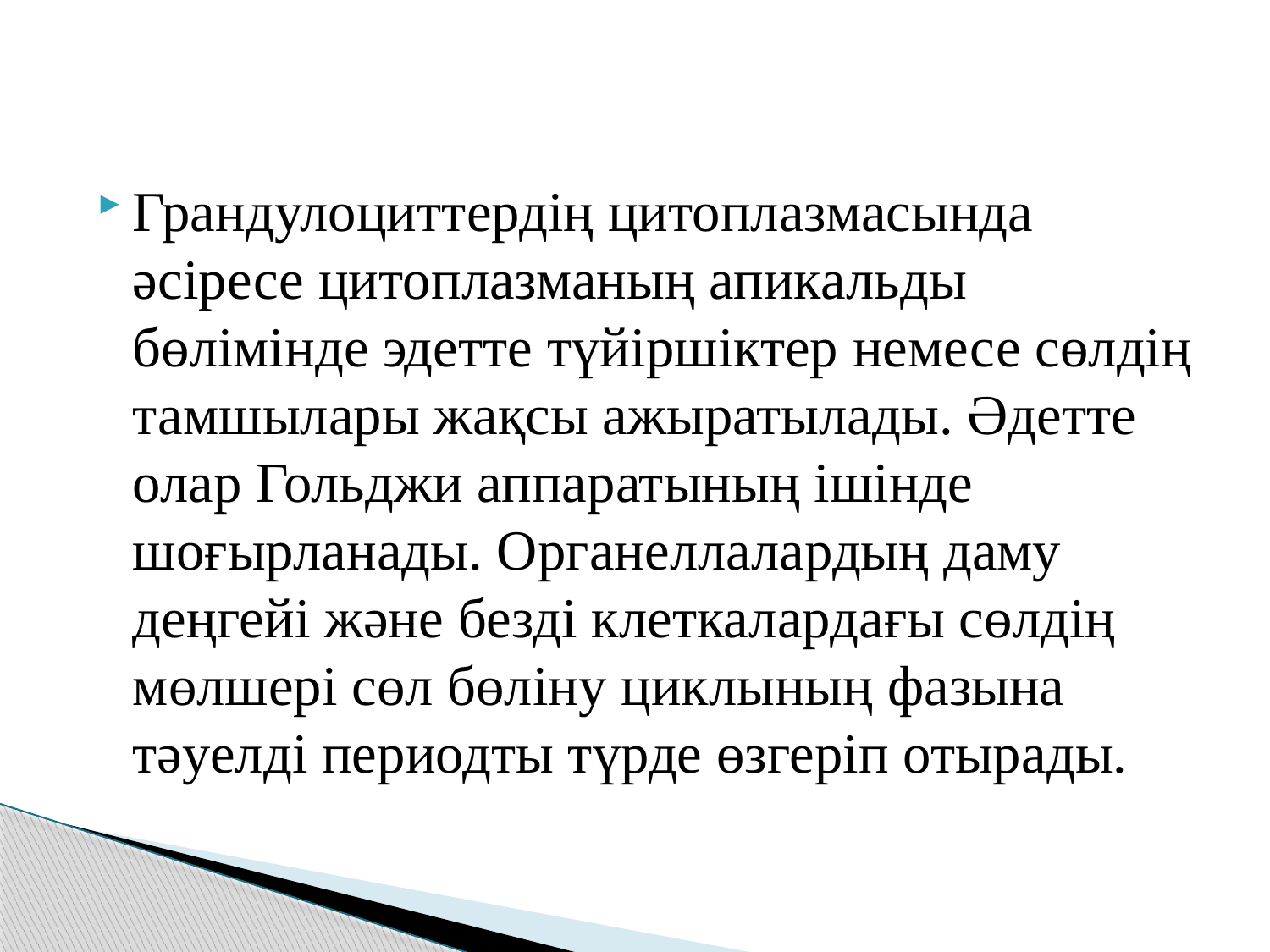

Грандулоциттердің цитоплазмасында әсіресе цитоплазманың апикальды бөлімінде эдетте түйіршіктер немесе сөлдің тамшылары жақсы ажыратылады. Әдетте олар Гольджи аппаратының ішінде шоғырланады. Органеллалардың даму деңгейі және безді клеткалардағы сөлдің мөлшері сөл бөліну циклының фазына тәуелді периодты түрде өзгеріп отырады.